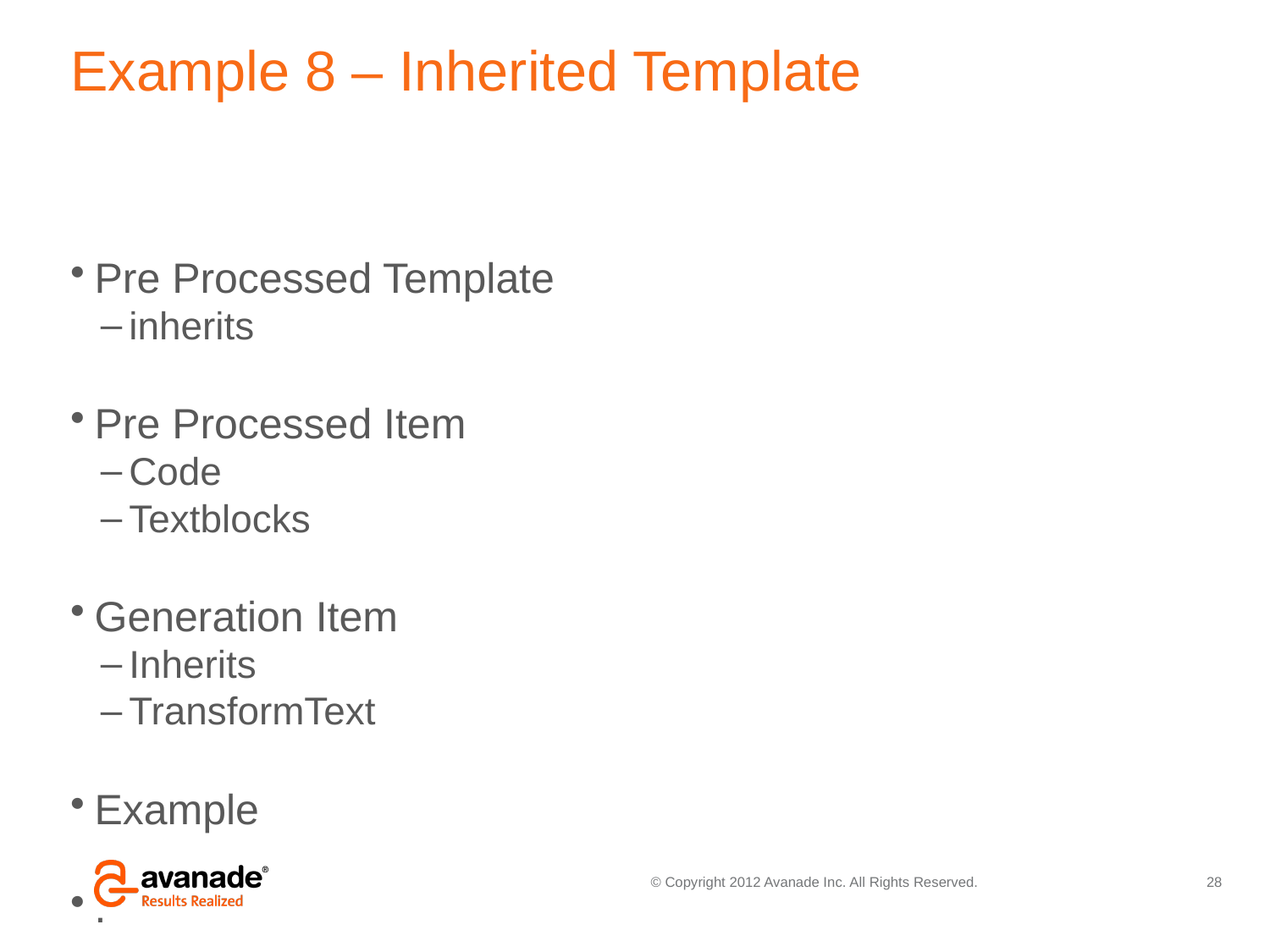

# Example 8 – Inherited Template

Pre Processed Template
inherits

Pre Processed Item
Code
Textblocks

Generation Item
Inherits
TransformText

Example

.
28